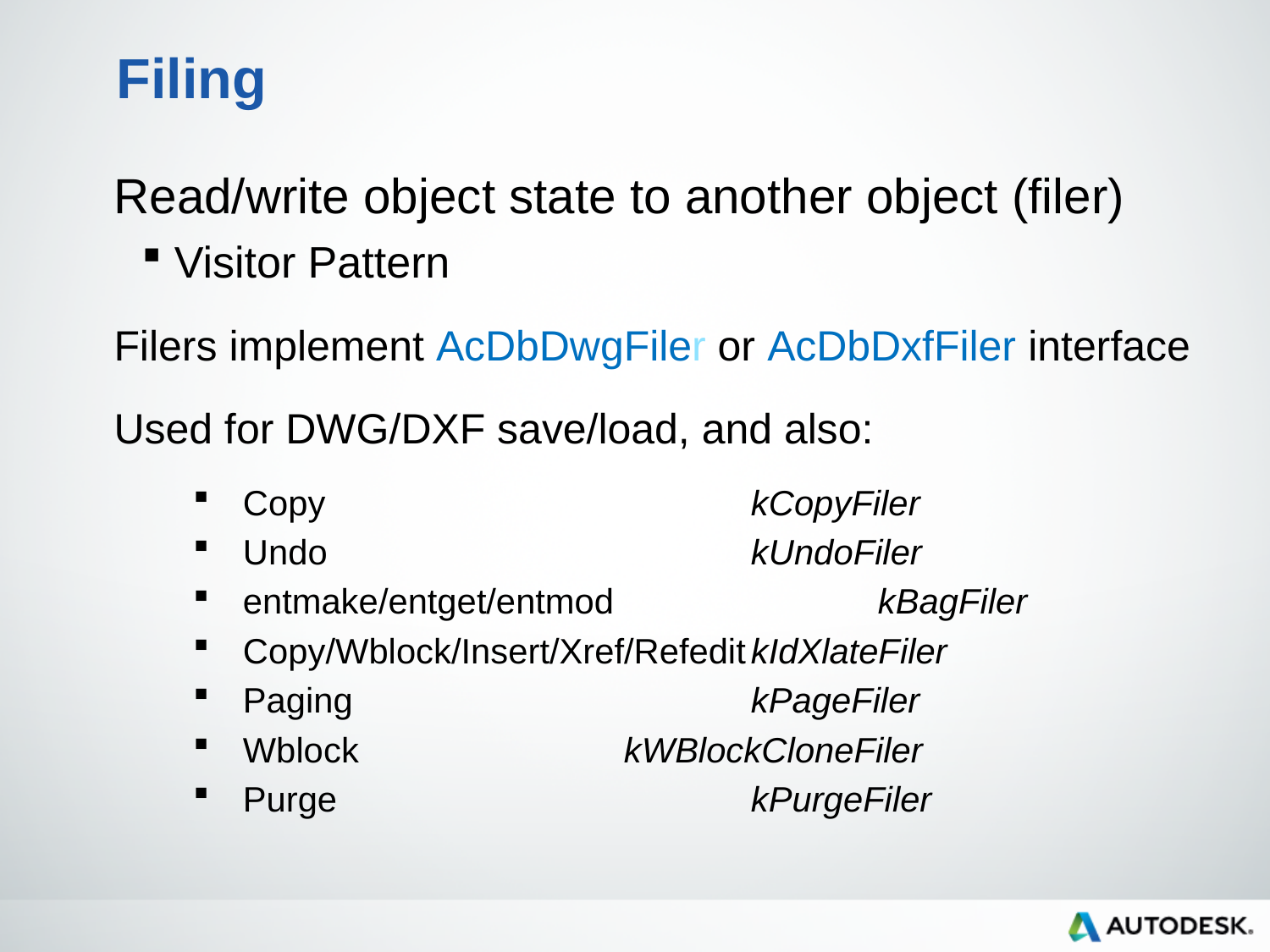

# Filing
Read/write object state to another object (filer)
 Visitor Pattern
Filers implement AcDbDwgFiler or AcDbDxfFiler interface
Used for DWG/DXF save/load, and also:
Copy				kCopyFiler
Undo				kUndoFiler
entmake/entget/entmod 		kBagFiler
Copy/Wblock/Insert/Xref/Refedit	kIdXlateFiler
Paging				kPageFiler
Wblock			kWBlockCloneFiler
Purge				kPurgeFiler